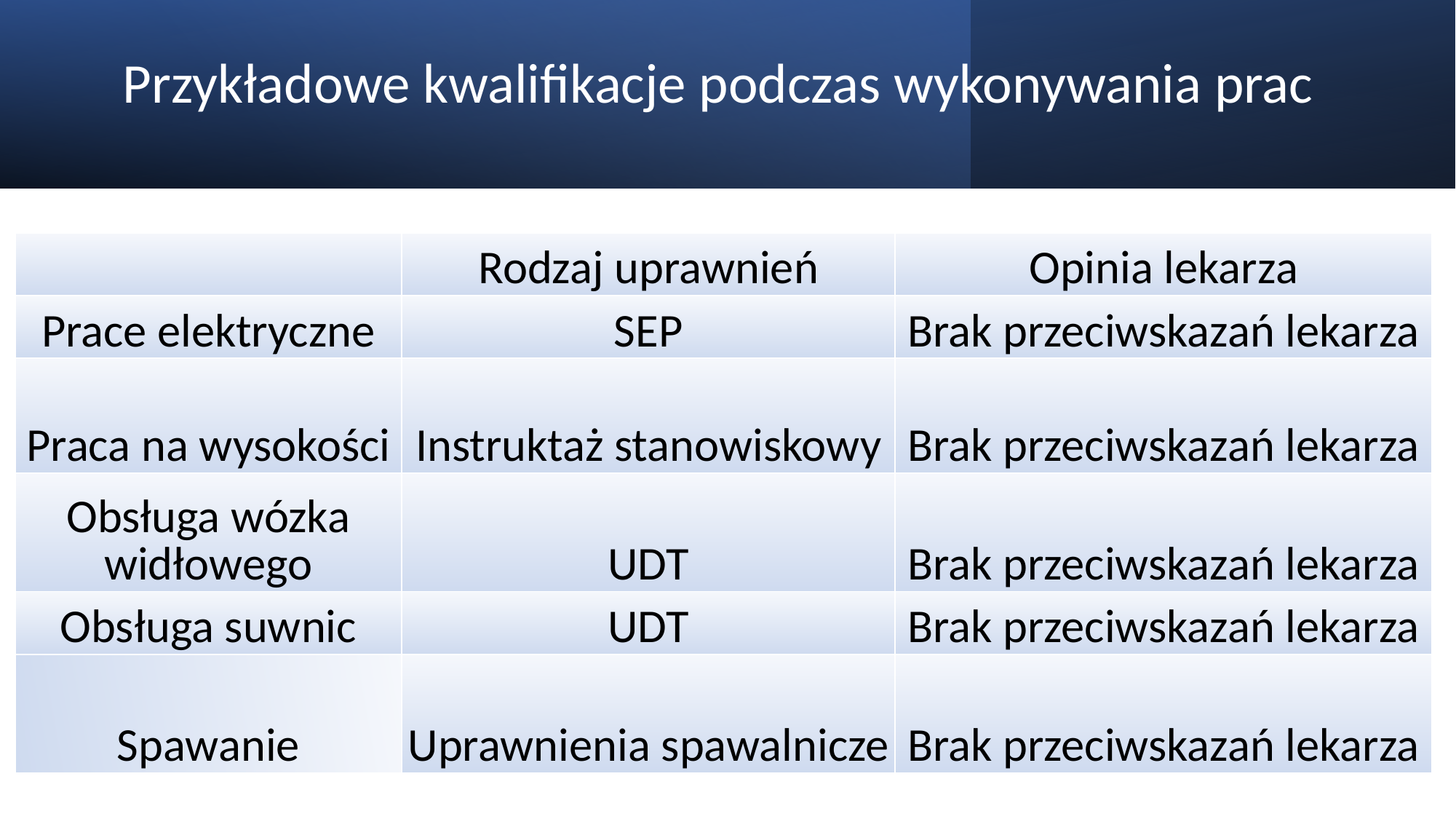

Przykładowe kwalifikacje podczas wykonywania prac
|  | Rodzaj uprawnień | Opinia lekarza |
| --- | --- | --- |
| Prace elektryczne | SEP | Brak przeciwskazań lekarza |
| Praca na wysokości | Instruktaż stanowiskowy | Brak przeciwskazań lekarza |
| Obsługa wózka widłowego | UDT | Brak przeciwskazań lekarza |
| Obsługa suwnic | UDT | Brak przeciwskazań lekarza |
| Spawanie | Uprawnienia spawalnicze | Brak przeciwskazań lekarza |